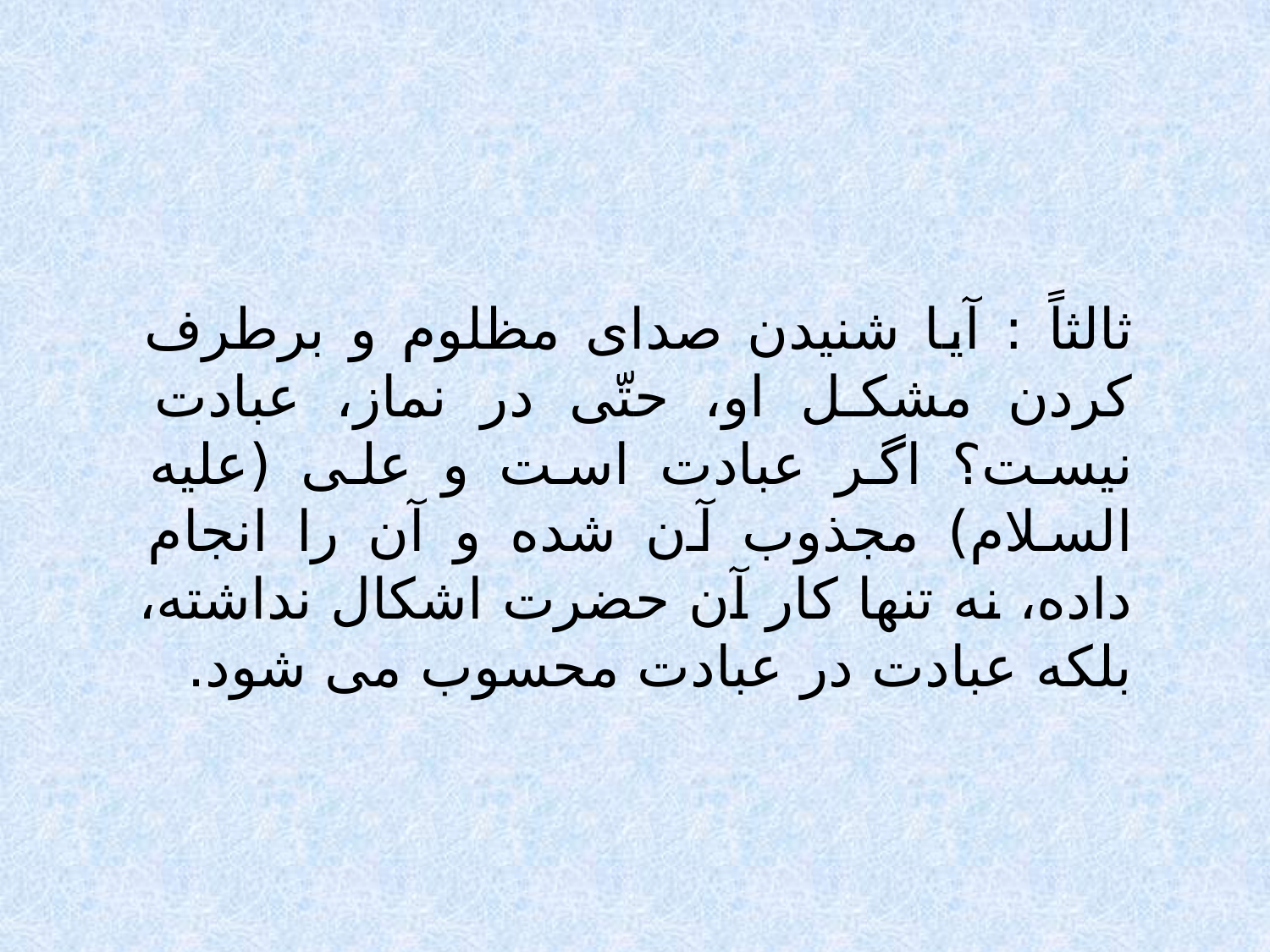

ثالثاً : آيا شنيدن صداى مظلوم و برطرف كردن مشكل او، حتّى در نماز، عبادت نيست؟ اگر عبادت است و على (عليه السلام) مجذوب آن شده و آن را انجام داده، نه تنها كار آن حضرت اشكال نداشته، بلكه عبادت در عبادت محسوب مى شود.